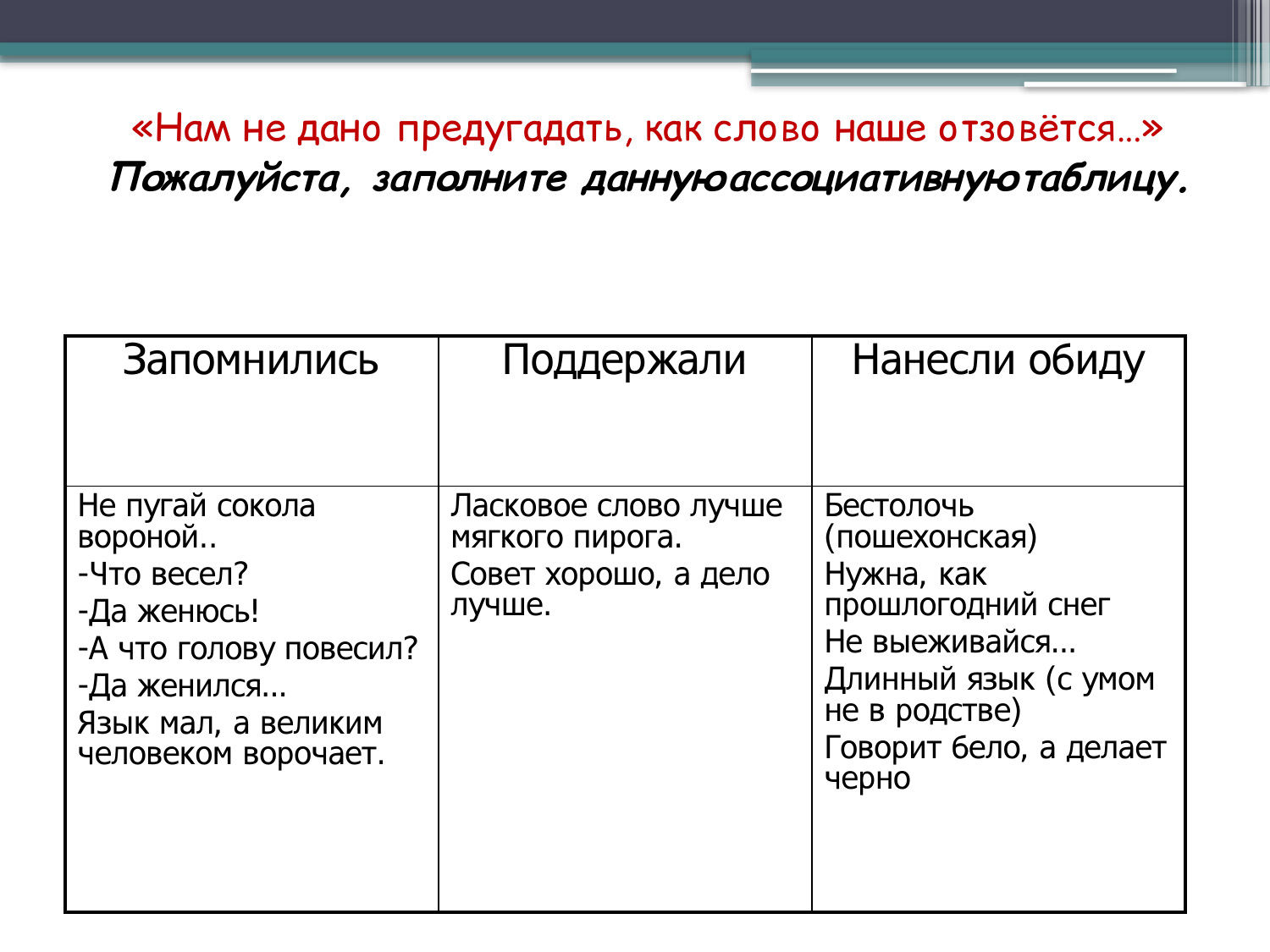

«Нам не дано предугадать, как слово наше отзовётся…»
Пожалуйста, заполните данную ассоциативную таблицу.

| Запомнились | Поддержали | Нанесли обиду |
| --- | --- | --- |
| Не пугай сокола вороной.. -Что весел? -Да женюсь! -А что голову повесил? -Да женился… Язык мал, а великим человеком ворочает. | Ласковое слово лучше мягкого пирога. Совет хорошо, а дело лучше. | Бестолочь (пошехонская) Нужна, как прошлогодний снег Не выеживайся… Длинный язык (с умом не в родстве) Говорит бело, а делает черно |